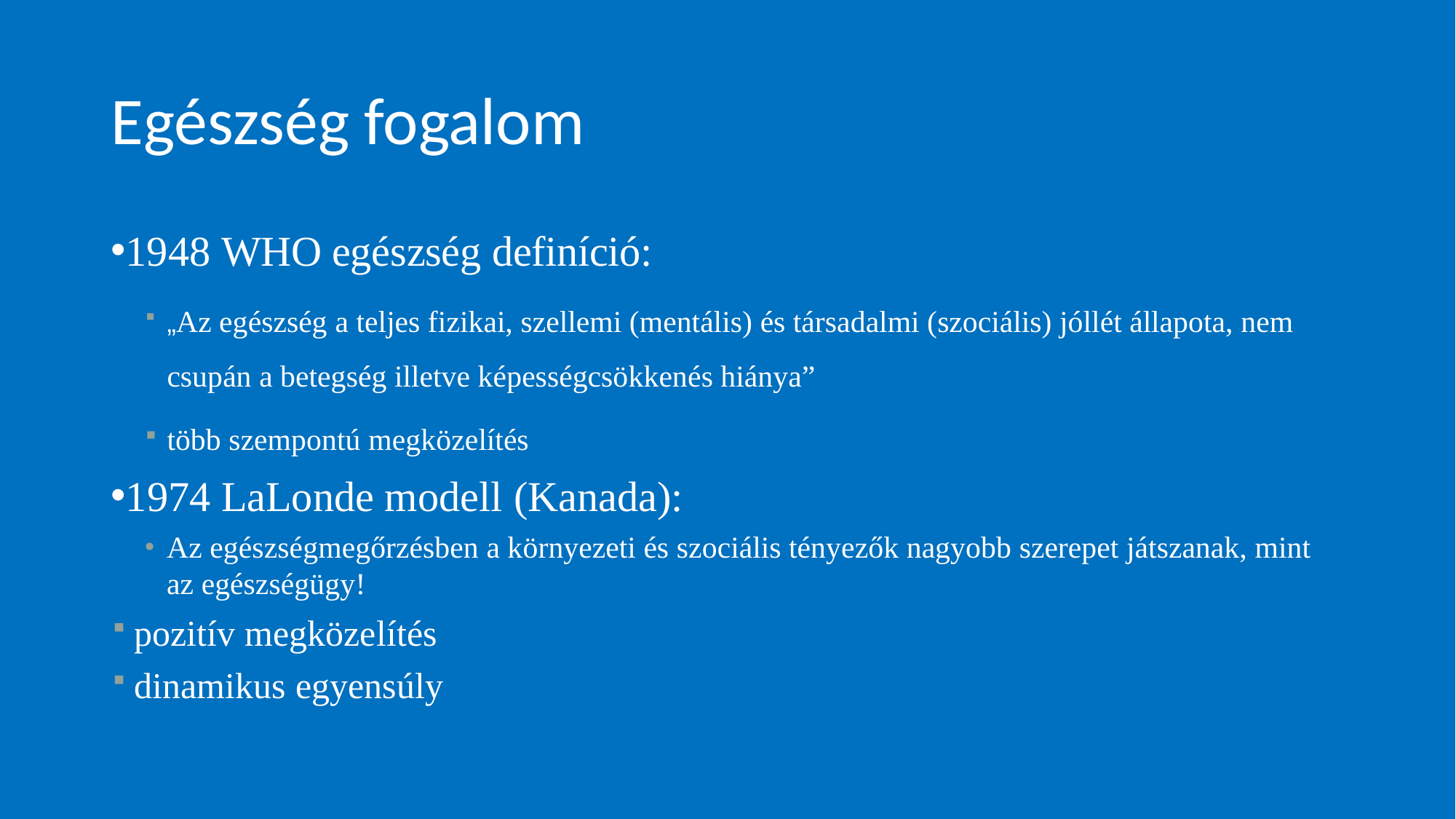

# Egészség fogalom
1948 WHO egészség definíció:
„Az egészség a teljes fizikai, szellemi (mentális) és társadalmi (szociális) jóllét állapota, nem csupán a betegség illetve képességcsökkenés hiánya”
több szempontú megközelítés
1974 LaLonde modell (Kanada):
Az egészségmegőrzésben a környezeti és szociális tényezők nagyobb szerepet játszanak, mint az egészségügy!
pozitív megközelítés
dinamikus egyensúly